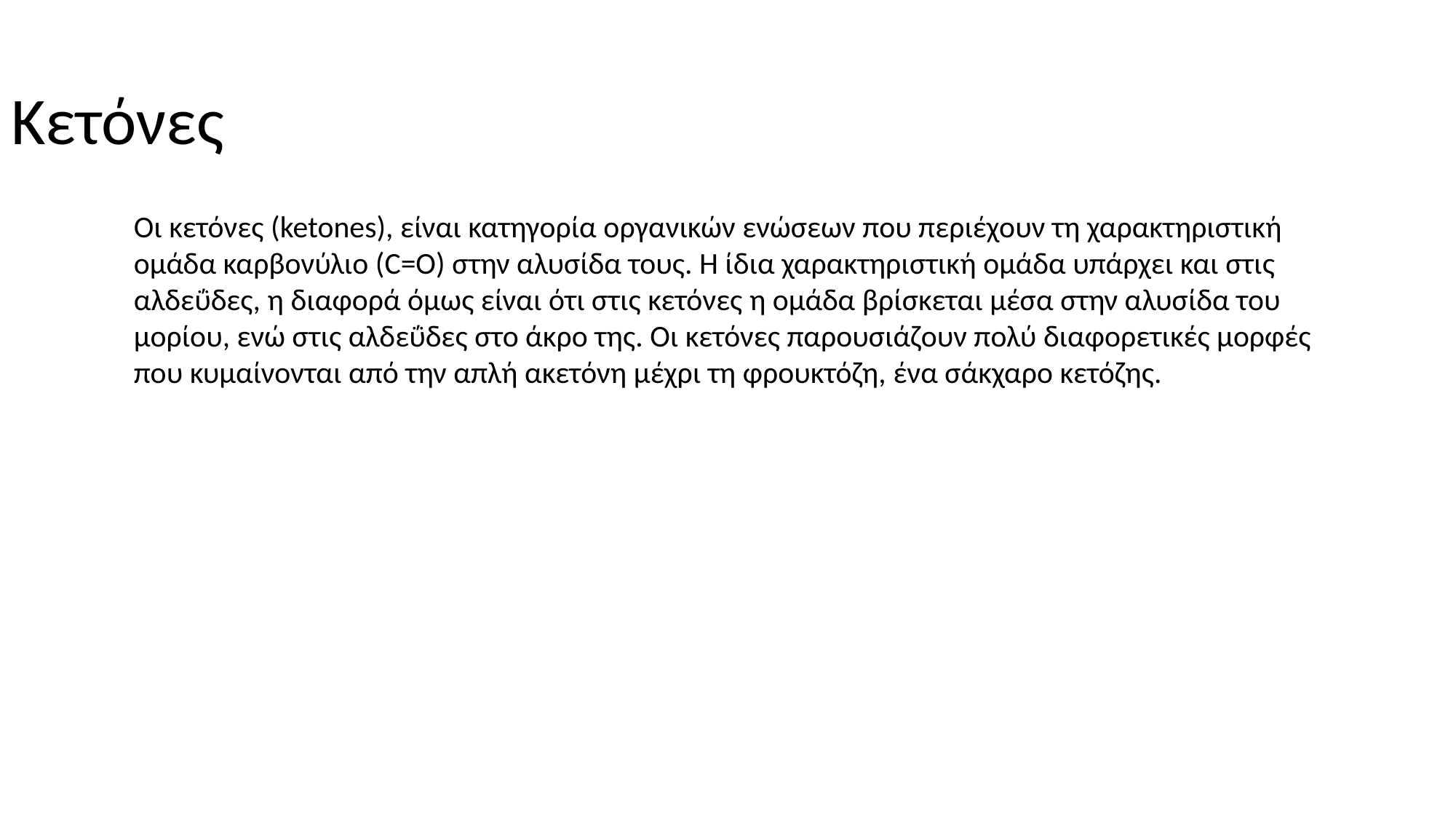

Κετόνες
Οι κετόνες (ketones), είναι κατηγορία οργανικών ενώσεων που περιέχουν τη χαρακτηριστική ομάδα καρβονύλιο (C=Ο) στην αλυσίδα τους. Η ίδια χαρακτηριστική ομάδα υπάρχει και στις αλδεΰδες, η διαφορά όμως είναι ότι στις κετόνες η ομάδα βρίσκεται μέσα στην αλυσίδα του μορίου, ενώ στις αλδεΰδες στο άκρο της. Οι κετόνες παρουσιάζουν πολύ διαφορετικές μορφές που κυμαίνονται από την απλή ακετόνη μέχρι τη φρουκτόζη, ένα σάκχαρο κετόζης.